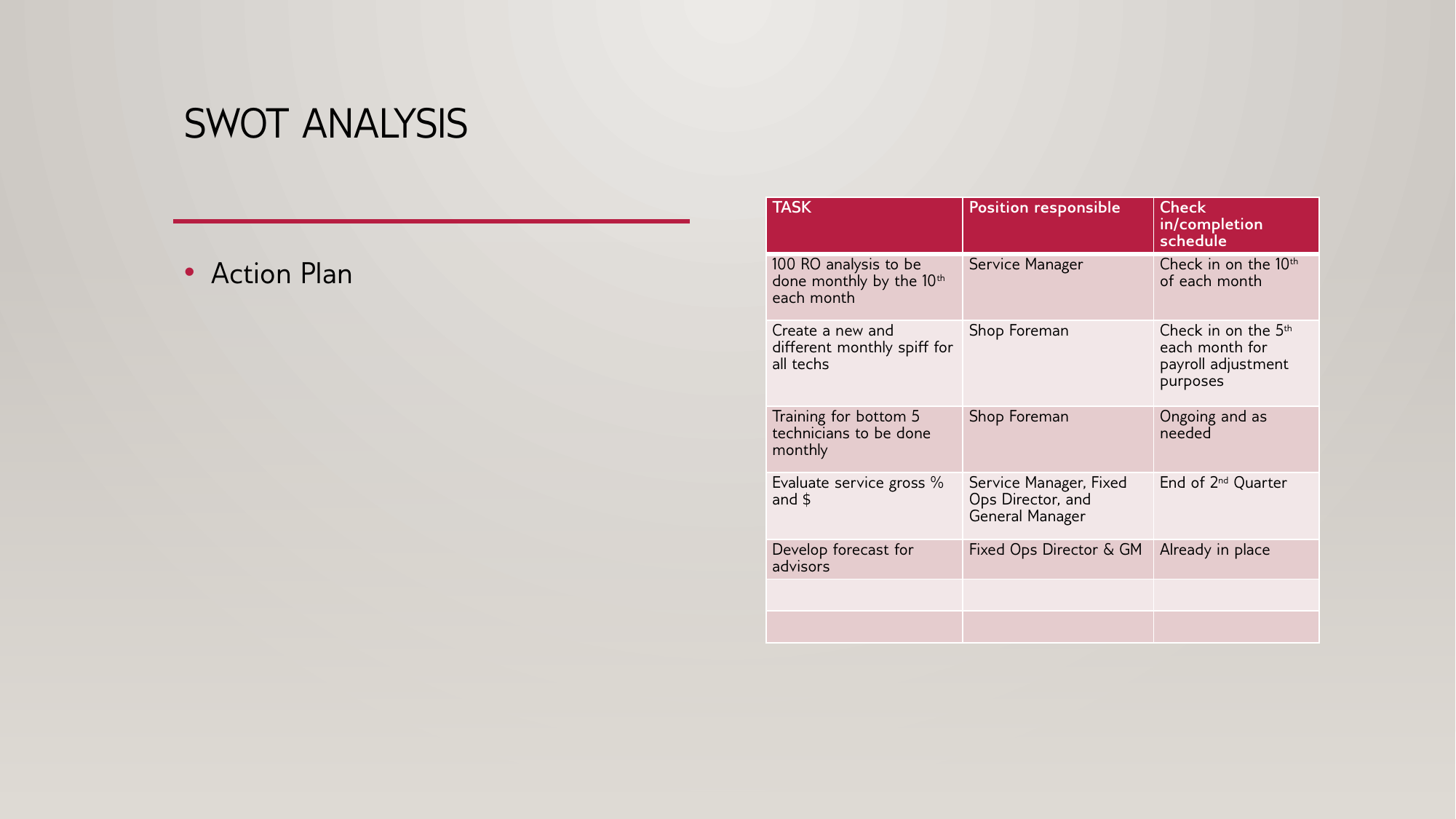

# SWOT Analysis
| TASK | Position responsible | Check in/completion schedule |
| --- | --- | --- |
| 100 RO analysis to be done monthly by the 10th each month | Service Manager | Check in on the 10th of each month |
| Create a new and different monthly spiff for all techs | Shop Foreman | Check in on the 5th each month for payroll adjustment purposes |
| Training for bottom 5 technicians to be done monthly | Shop Foreman | Ongoing and as needed |
| Evaluate service gross % and $ | Service Manager, Fixed Ops Director, and General Manager | End of 2nd Quarter |
| Develop forecast for advisors | Fixed Ops Director & GM | Already in place |
|  |  |  |
|  |  |  |
Action Plan